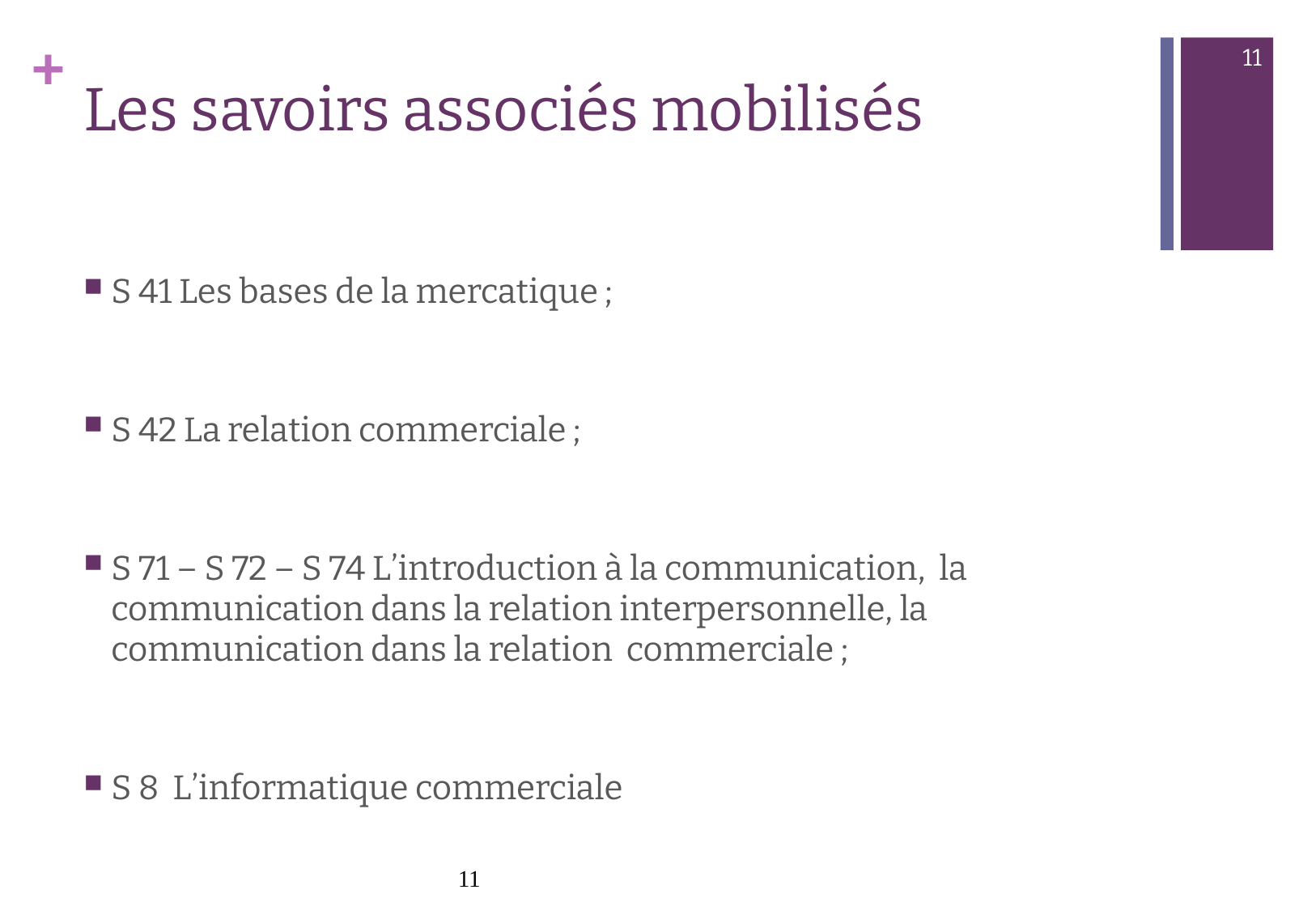

11
# Les savoirs associés mobilisés
S 41 Les bases de la mercatique ;

S 42 La relation commerciale ;

S 71 – S 72 – S 74 L’introduction à la communication,  la communication dans la relation interpersonnelle, la communication dans la relation  commerciale ;

S 8  L’informatique commerciale
11